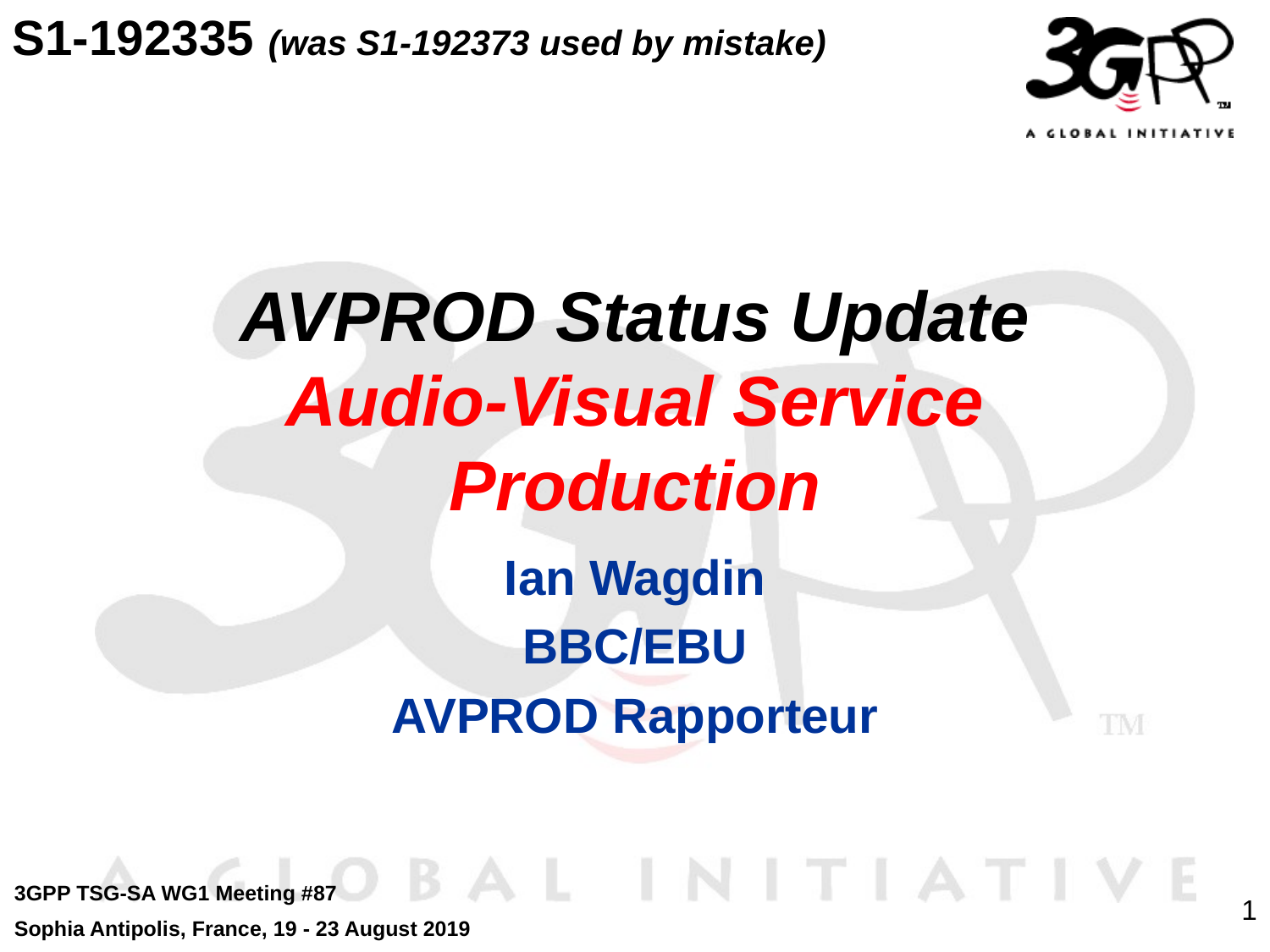

S1-192335 (was S1-192373 used by mistake)
# AVPROD Status Update Audio-Visual Service Production
Ian Wagdin
BBC/EBU
AVPROD Rapporteur
3GPP TSG-SA WG1 Meeting #87
Sophia Antipolis, France, 19 - 23 August 2019
1